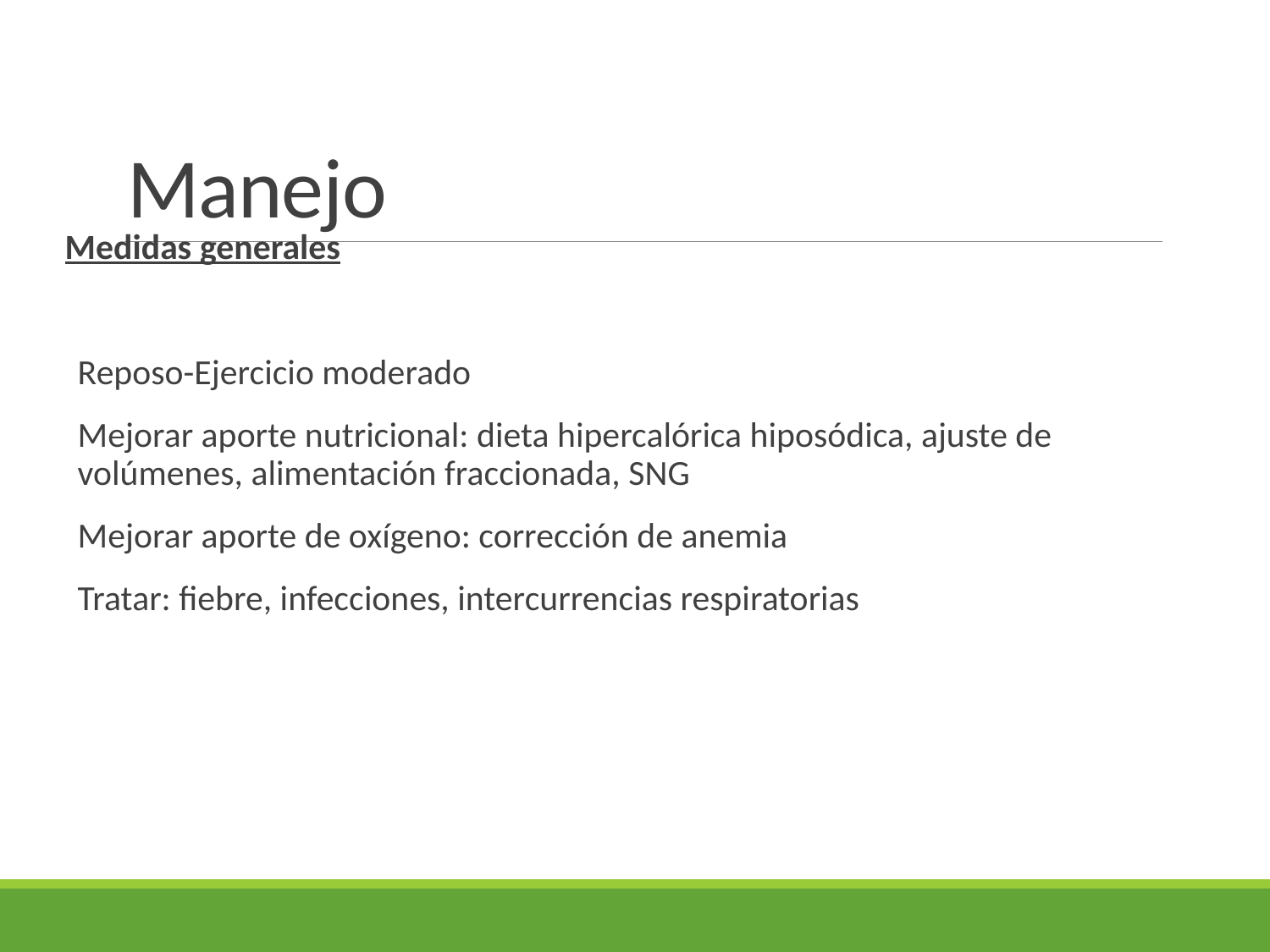

# Manejo
Medidas generales

Reposo-Ejercicio moderado
Mejorar aporte nutricional: dieta hipercalórica hiposódica, ajuste de volúmenes, alimentación fraccionada, SNG
Mejorar aporte de oxígeno: corrección de anemia
Tratar: fiebre, infecciones, intercurrencias respiratorias